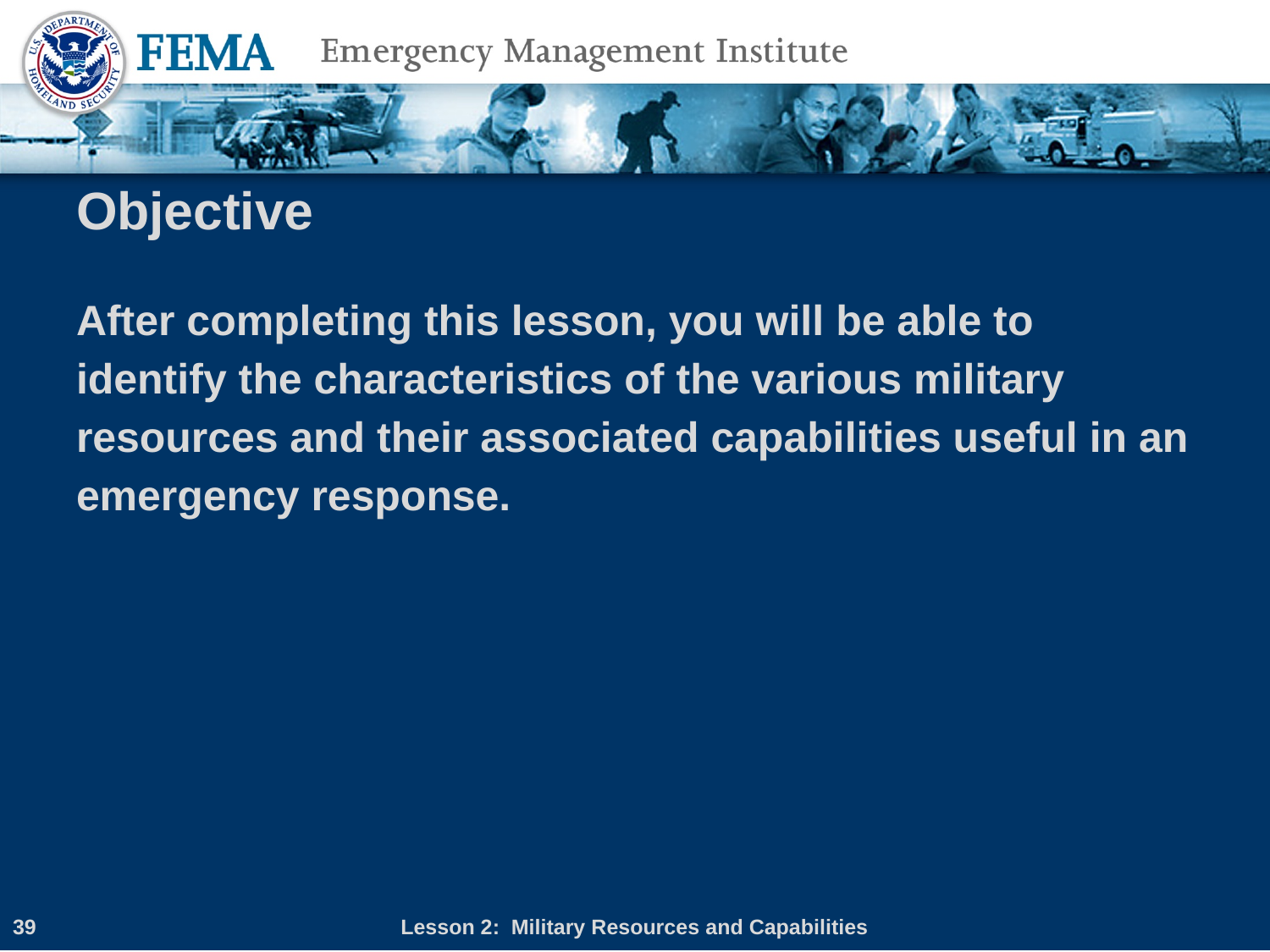

# Objective
After completing this lesson, you will be able to identify the characteristics of the various military resources and their associated capabilities useful in an emergency response.
39
Lesson 2:  Military Resources and Capabilities